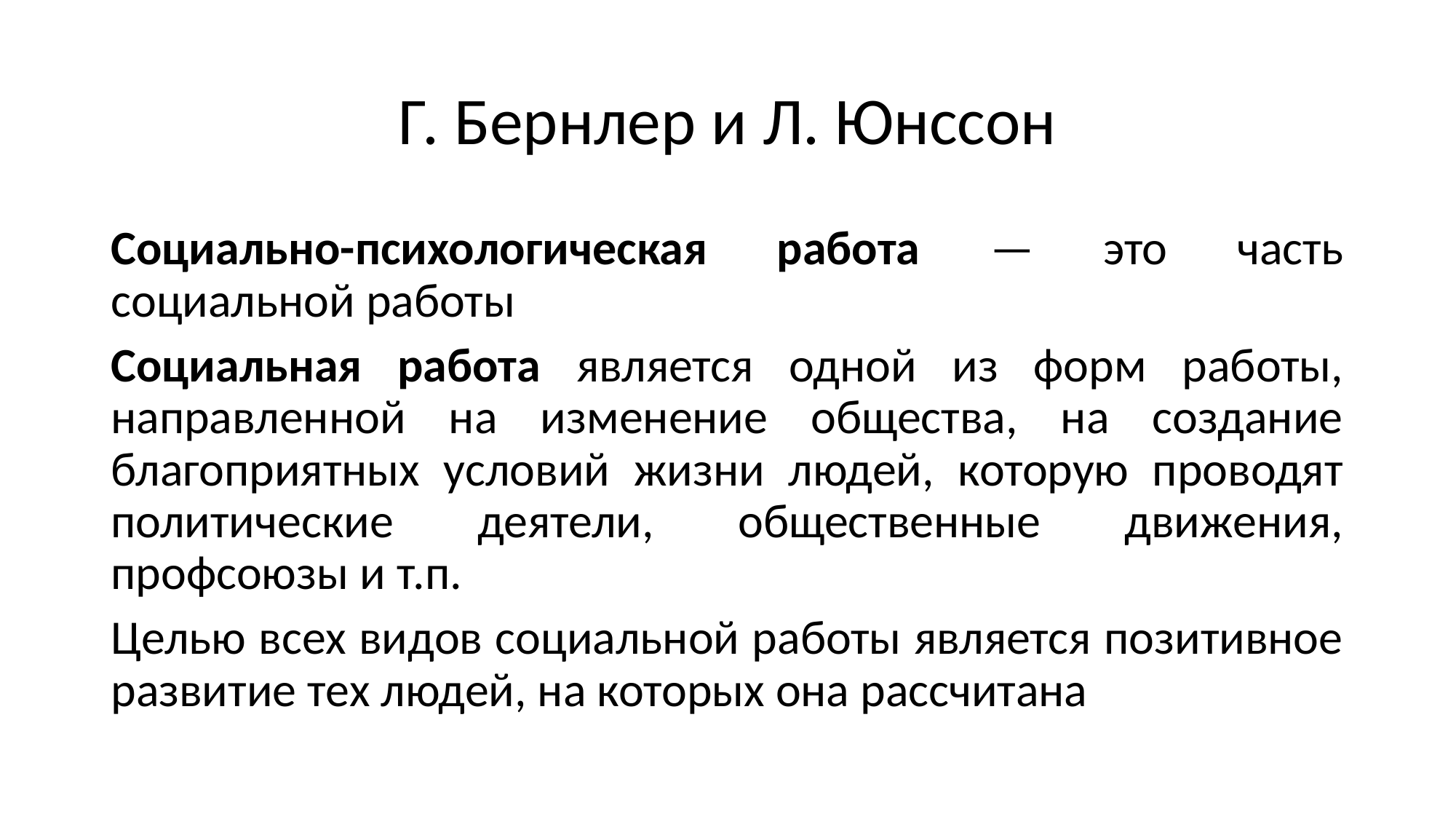

# Г. Бернлер и Л. Юнссон
Социально-психологическая работа — это часть социальной работы
Социальная работа является одной из форм работы, направленной на изменение общества, на создание благоприятных условий жизни людей, которую проводят политические деятели, общественные движения, профсоюзы и т.п.
Целью всех видов социальной работы является позитивное развитие тех людей, на которых она рассчитана